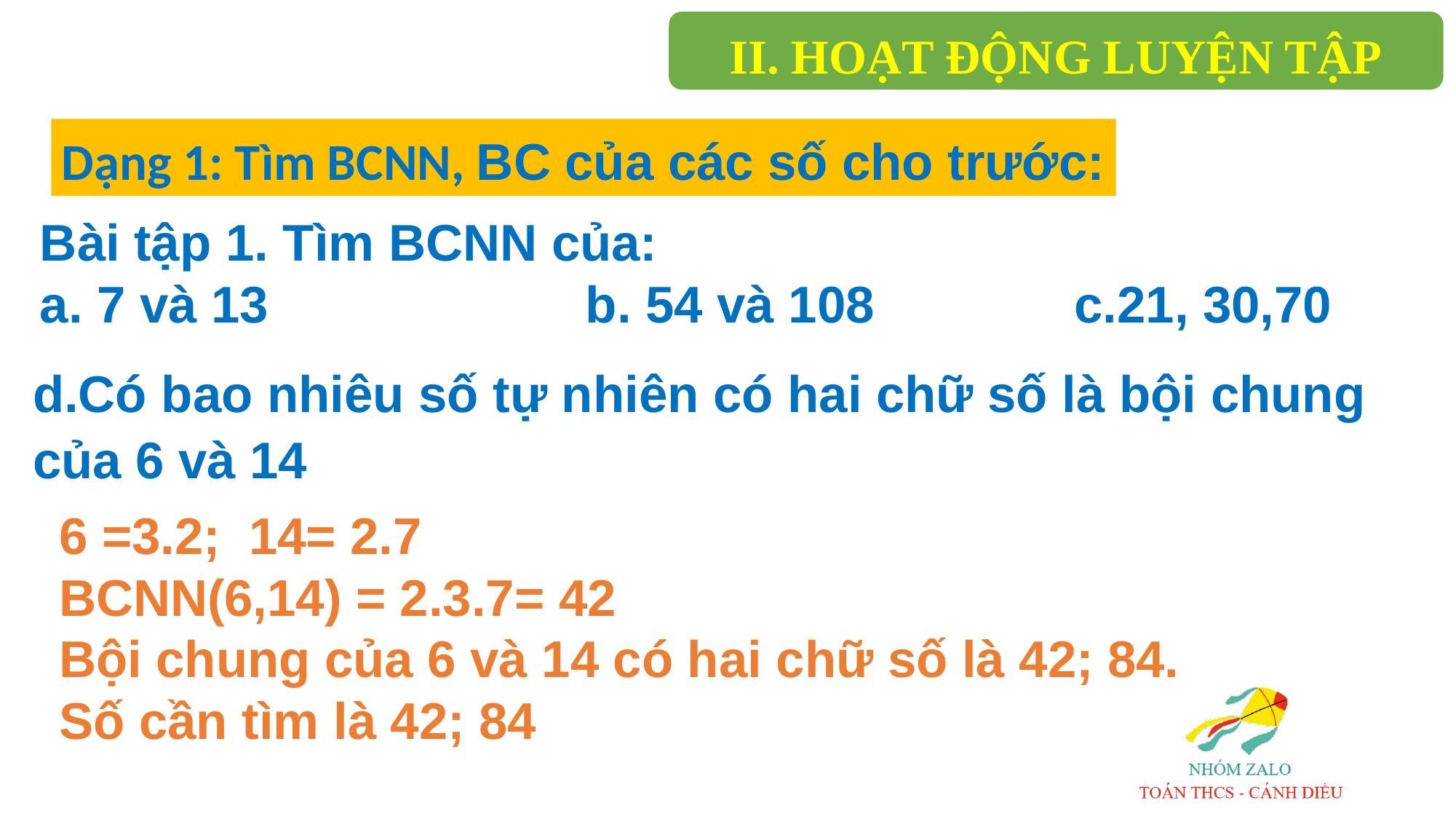

II. HOẠT ĐỘNG LUYỆN TẬP

Dạng 1: Tìm BCNN, BC của các số cho trước:
Bài tập 1. Tìm BCNN của:
a. 7 và 13			b. 54 và 108              c.21, 30,70
d.Có bao nhiêu số tự nhiên có hai chữ số là bội chung của 6 và 14
6 =3.2;  14= 2.7
BCNN(6,14) = 2.3.7= 42
Bội chung của 6 và 14 có hai chữ số là 42; 84. Số cần tìm là 42; 84